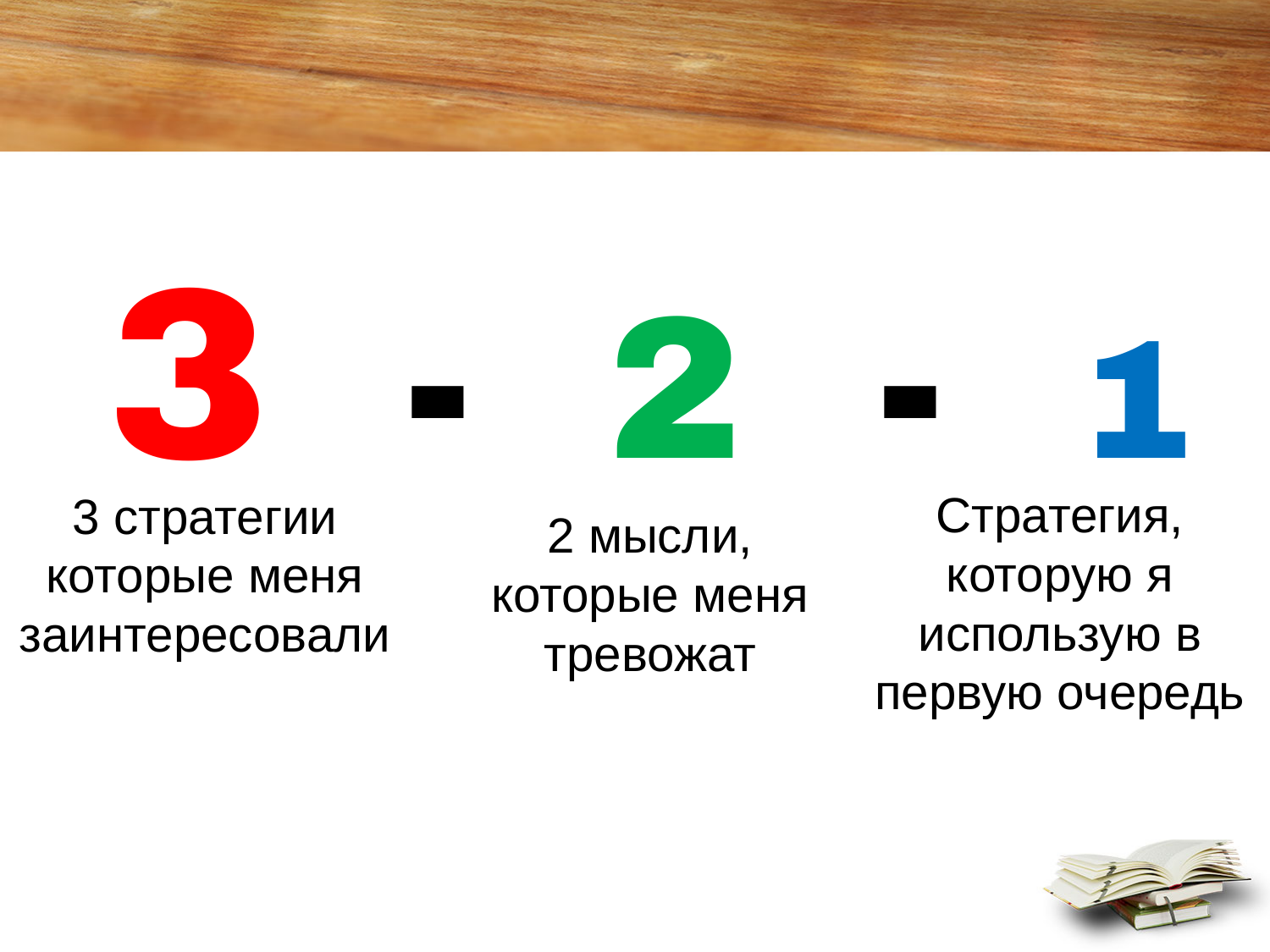

#

3  -  2  -  1

Стратегия, которую я использую в первую очередь
3 стратегии которые меня заинтересовали
2 мысли, которые меня тревожат